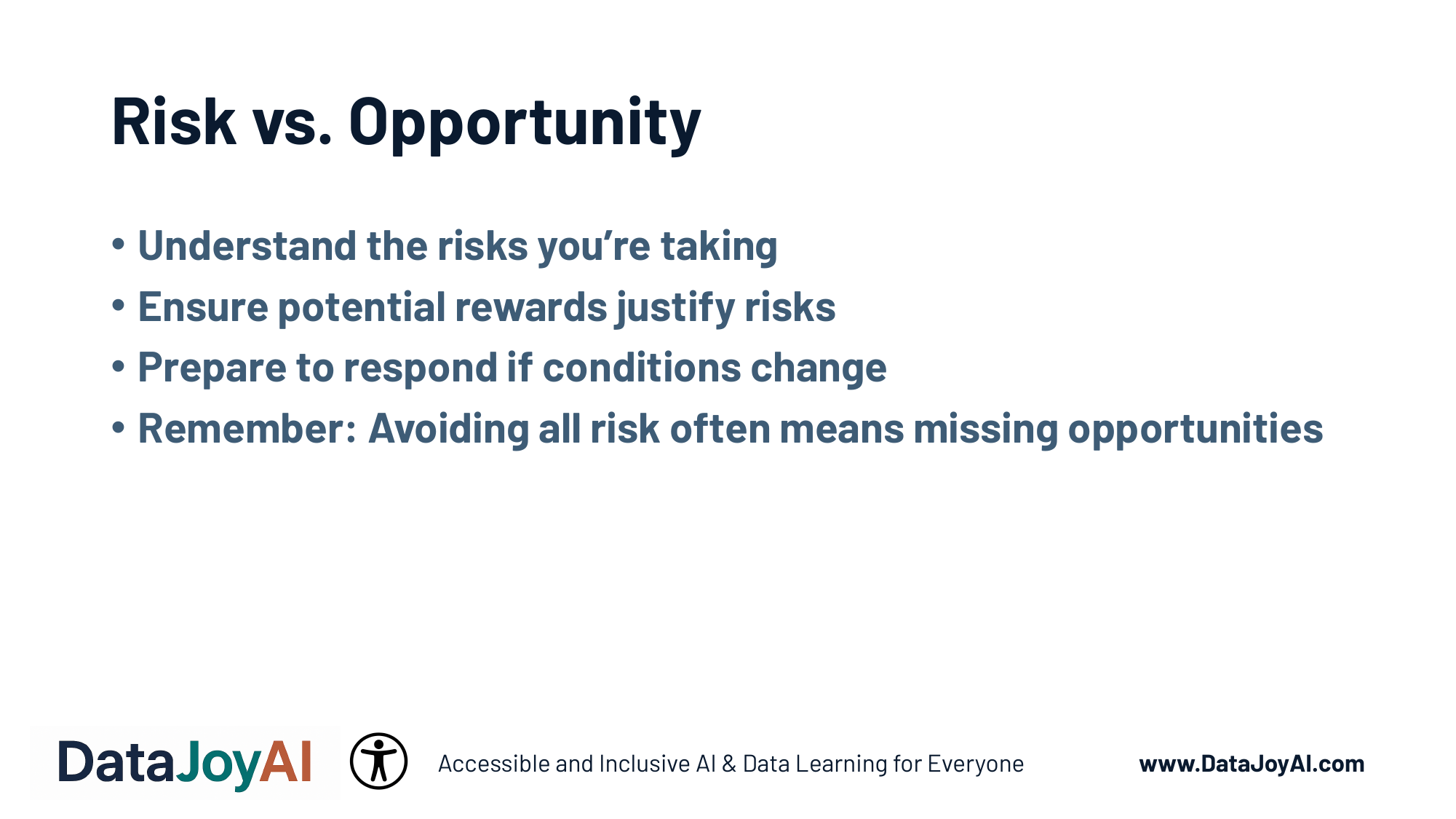

# Risk vs. Opportunity
Understand the risks you’re taking
Ensure potential rewards justify risks
Prepare to respond if conditions change
Remember: Avoiding all risk often means missing opportunities